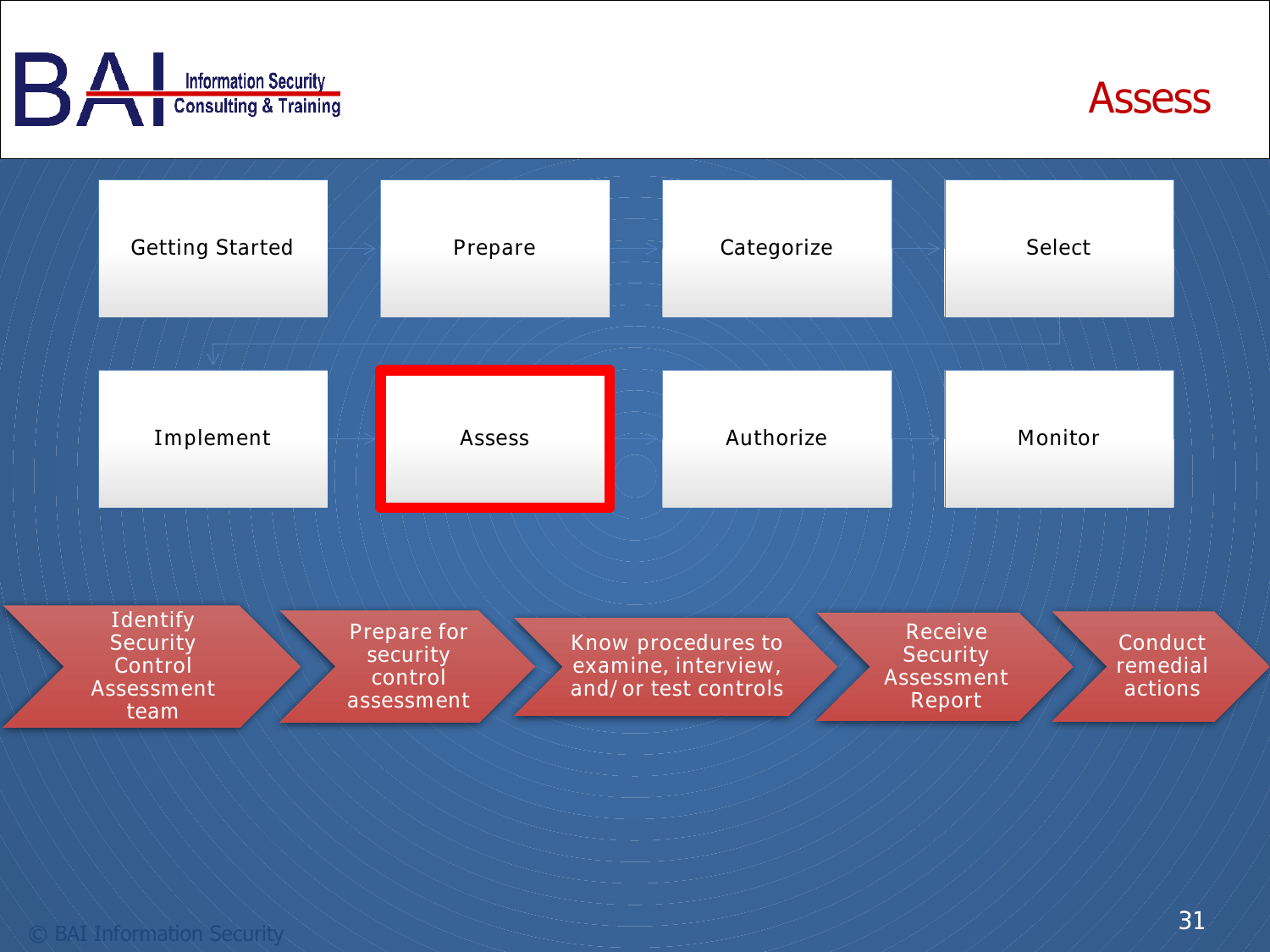

# Assess

Getting Started

Prepare

Categorize

Select

Implement

Assess

Authorize
Monitor
Identify Security Control Assessment team
Prepare for security control assessment
Know procedures to examine, interview, and/or test controls
Receive Security Assessment Report
Conduct remedial actions